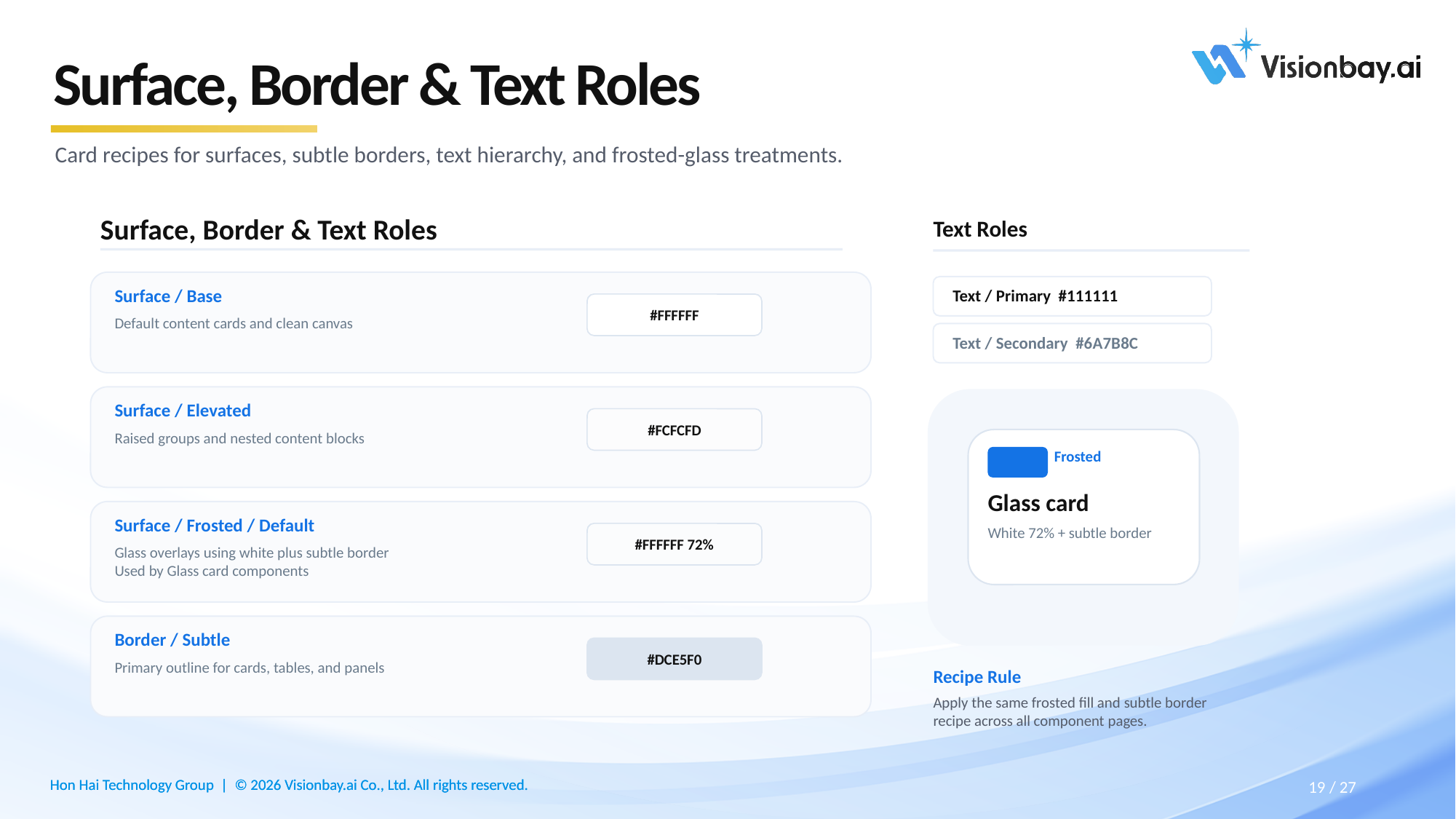

# Surface, Border & Text Roles
Card recipes for surfaces, subtle borders, text hierarchy, and frosted-glass treatments.
Surface, Border & Text Roles
Text Roles

Surface / Base
Text / Primary  #111111
#FFFFFF
Default content cards and clean canvas

Text / Secondary  #6A7B8C

Surface / Elevated
#FCFCFD
Raised groups and nested content blocks

Frosted
Glass card

Surface / Frosted / Default
#FFFFFF 72%
White 72% + subtle border
Glass overlays using white plus subtle border
Used by Glass card components

Border / Subtle
#DCE5F0
Primary outline for cards, tables, and panels
Recipe Rule
Apply the same frosted fill and subtle border recipe across all component pages.
27